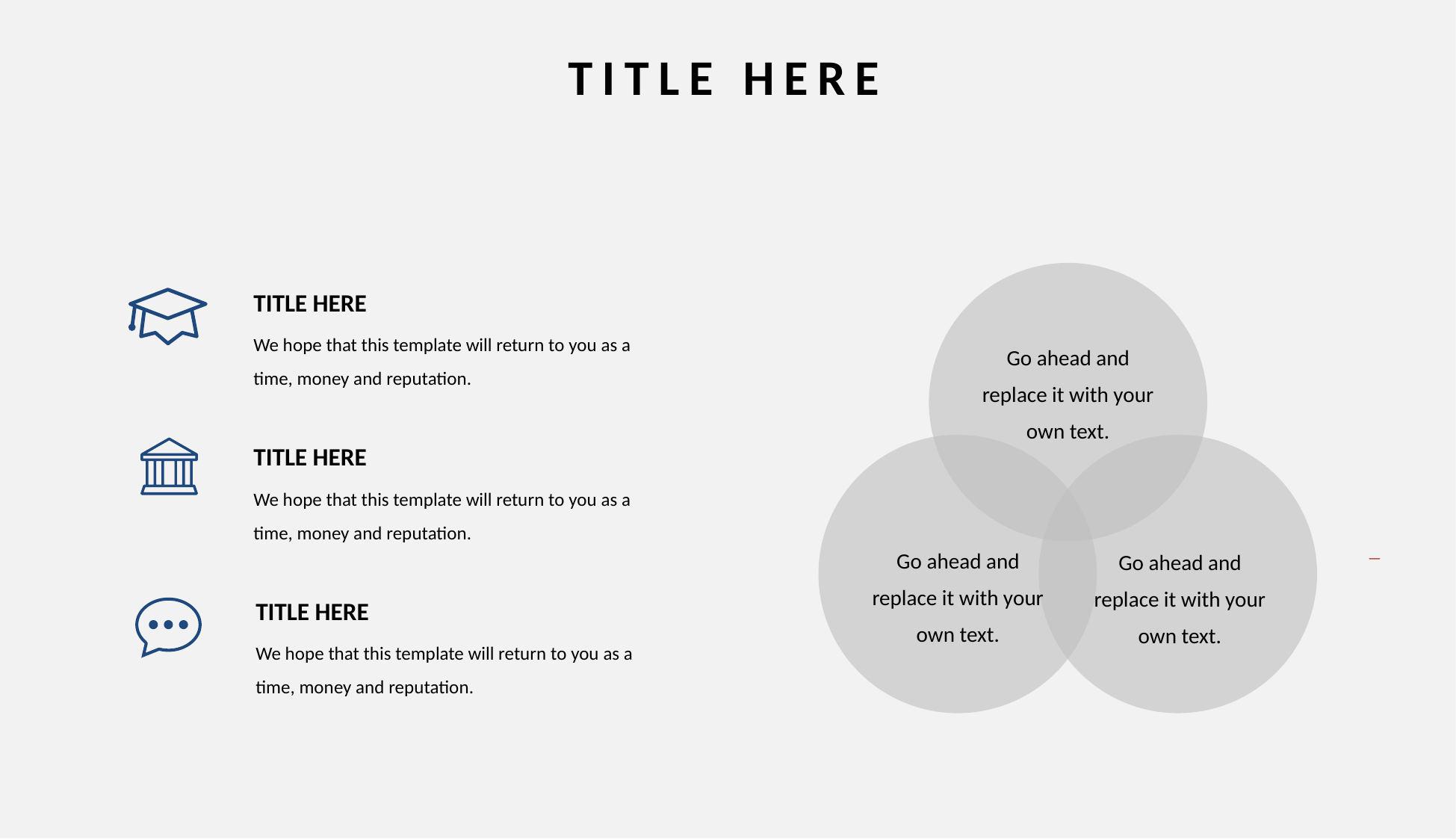

TITLE HERE

Go ahead and replace it with your own text.

Go ahead and replace it with your own text.
Go ahead and replace it with your own text.

TITLE HERE

We hope that this template will return to you as a time, money and reputation.

TITLE HERE
We hope that this template will return to you as a time, money and reputation.
TITLE HERE

We hope that this template will return to you as a time, money and reputation.